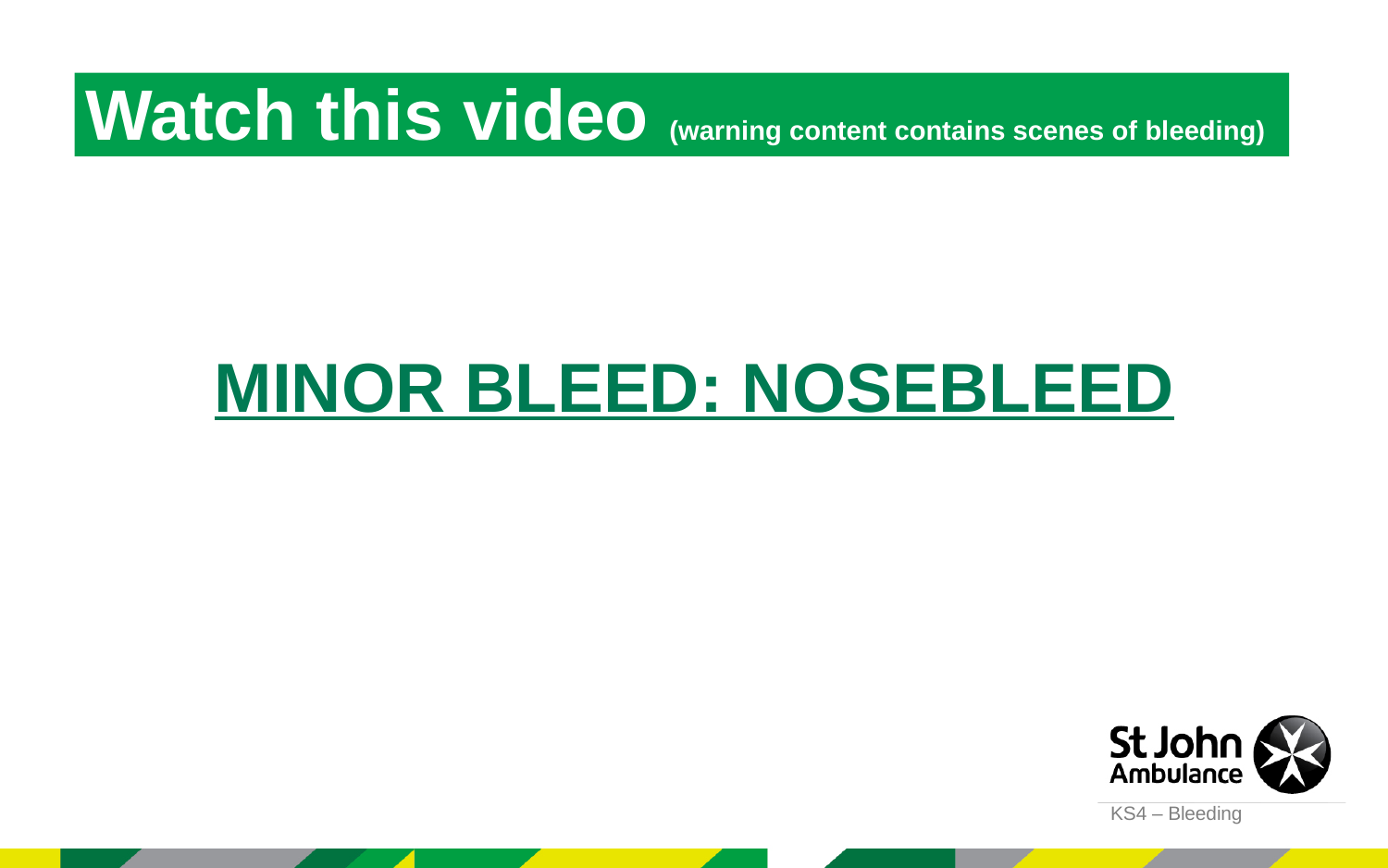

Watch this video (warning content contains scenes of bleeding)
MINOR BLEED: NOSEBLEED
KS4 – Bleeding